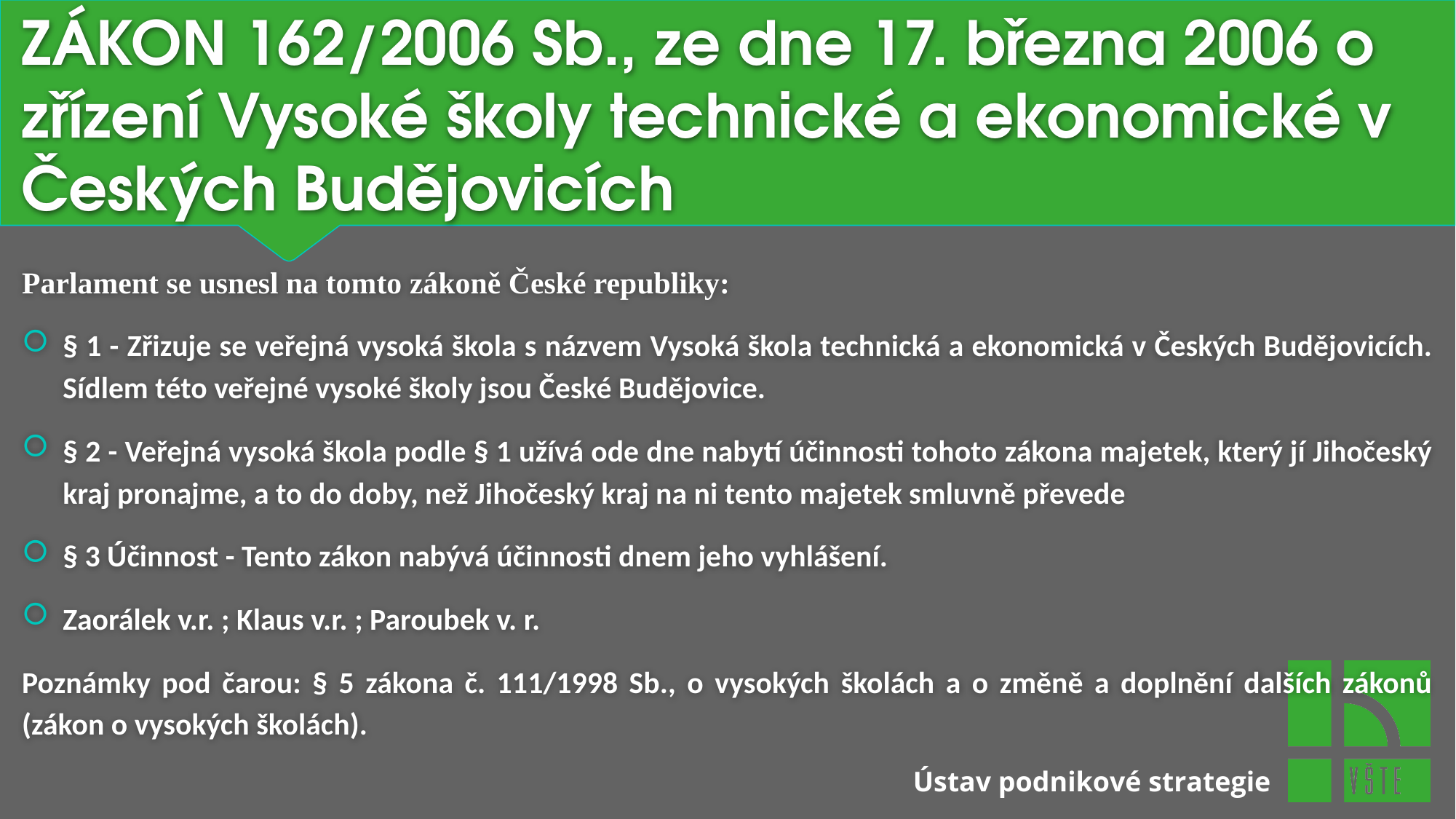

# ZÁKON 162/2006 Sb., ze dne 17. března 2006 o zřízení Vysoké školy technické a ekonomické v Českých Budějovicích
Parlament se usnesl na tomto zákoně České republiky:
§ 1 - Zřizuje se veřejná vysoká škola s názvem Vysoká škola technická a ekonomická v Českých Budějovicích. Sídlem této veřejné vysoké školy jsou České Budějovice.
§ 2 - Veřejná vysoká škola podle § 1 užívá ode dne nabytí účinnosti tohoto zákona majetek, který jí Jihočeský kraj pronajme, a to do doby, než Jihočeský kraj na ni tento majetek smluvně převede
§ 3 Účinnost - Tento zákon nabývá účinnosti dnem jeho vyhlášení.
Zaorálek v.r. ; Klaus v.r. ; Paroubek v. r.
Poznámky pod čarou: § 5 zákona č. 111/1998 Sb., o vysokých školách a o změně a doplnění dalších zákonů (zákon o vysokých školách).